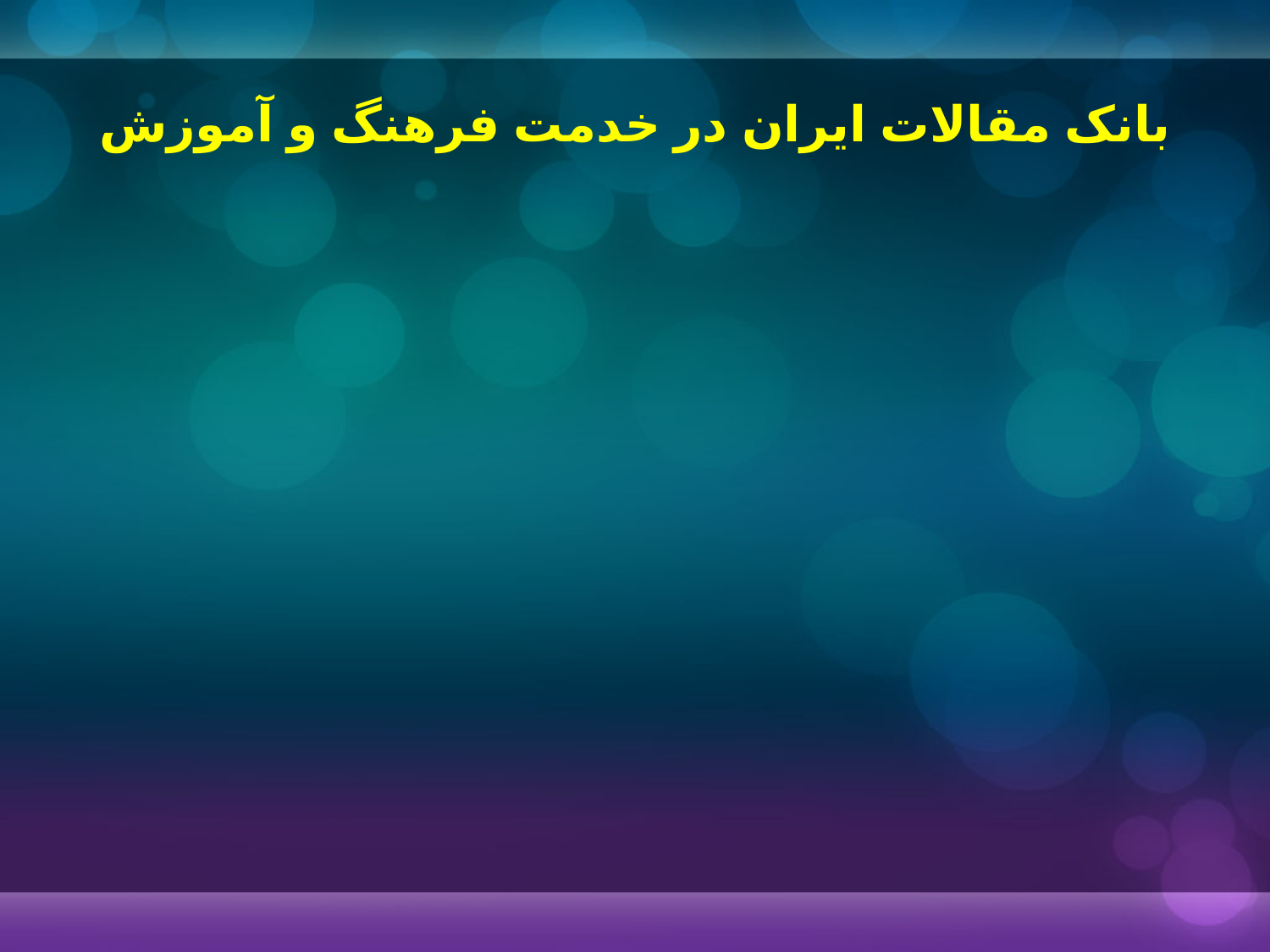

# بانک مقالات ایران در خدمت فرهنگ و آموزش